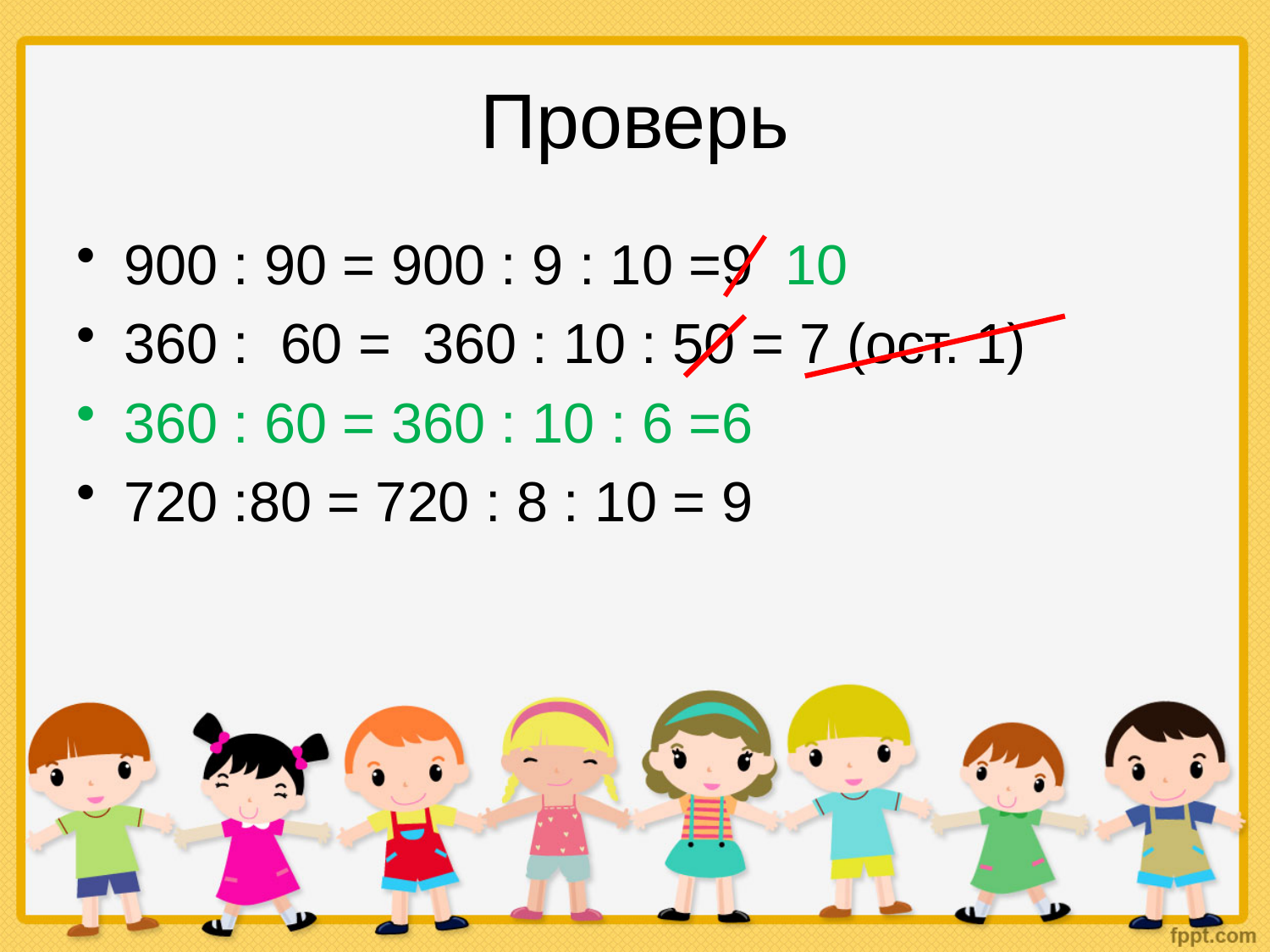

# Проверь
900 : 90 = 900 : 9 : 10 =9  10
360 :  60 =  360 : 10 : 50 = 7 (ост. 1)
360 : 60 = 360 : 10 : 6 =6
720 :80 = 720 : 8 : 10 = 9